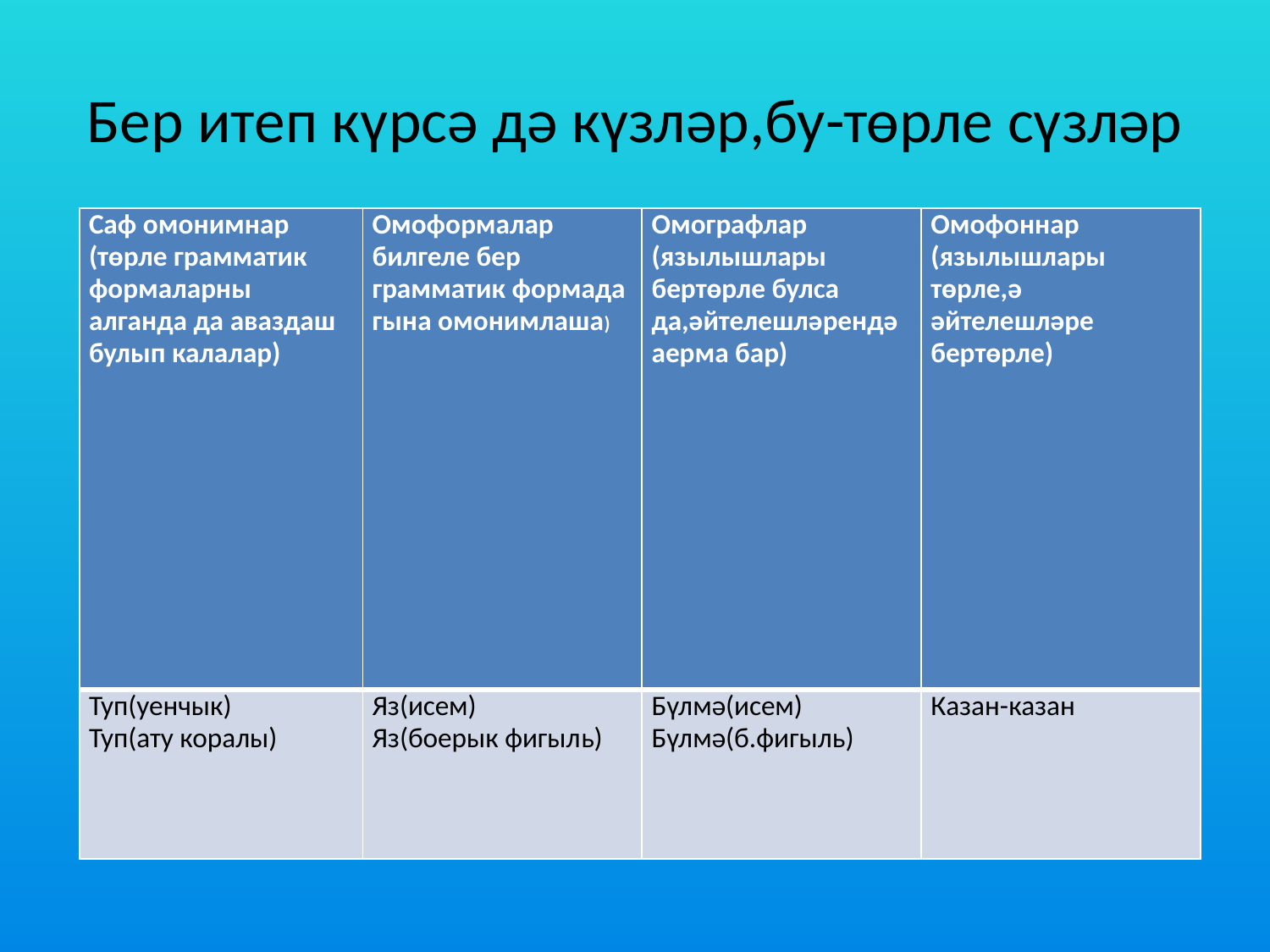

# Бер итеп күрсә дә күзләр,бу-төрле сүзләр
| Саф омонимнар (төрле грамматик формаларны алганда да аваздаш булып калалар) | Омоформалар билгеле бер грамматик формада гына омонимлаша) | Омографлар (язылышлары бертөрле булса да,әйтелешләрендә аерма бар) | Омофоннар (язылышлары төрле,ә әйтелешләре бертөрле) |
| --- | --- | --- | --- |
| Туп(уенчык) Туп(ату коралы) | Яз(исем) Яз(боерык фигыль) | Бүлмә(исем) Бүлмә(б.фигыль) | Казан-казан |